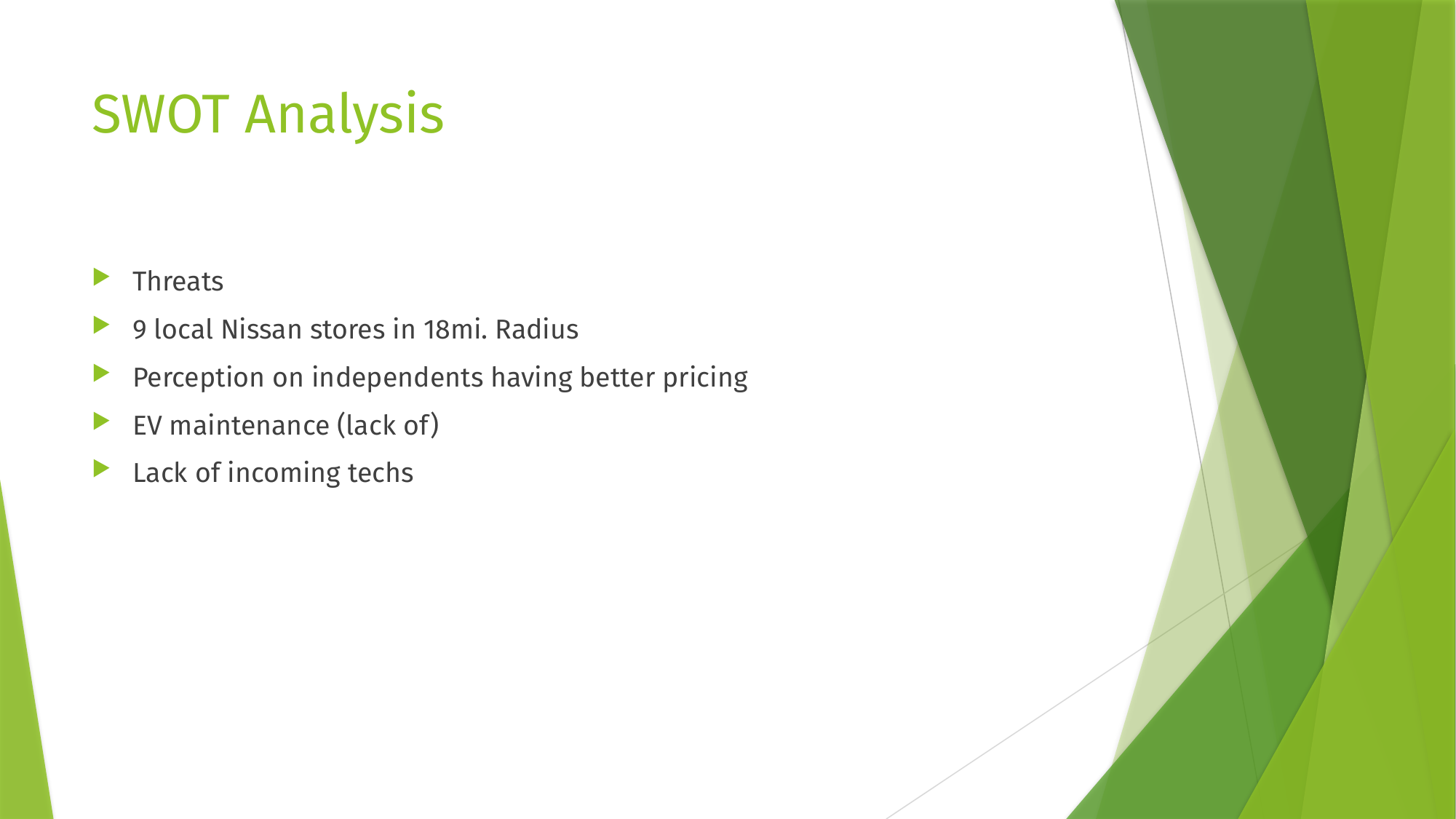

# SWOT Analysis
Threats
9 local Nissan stores in 18mi. Radius
Perception on independents having better pricing
EV maintenance (lack of)
Lack of incoming techs